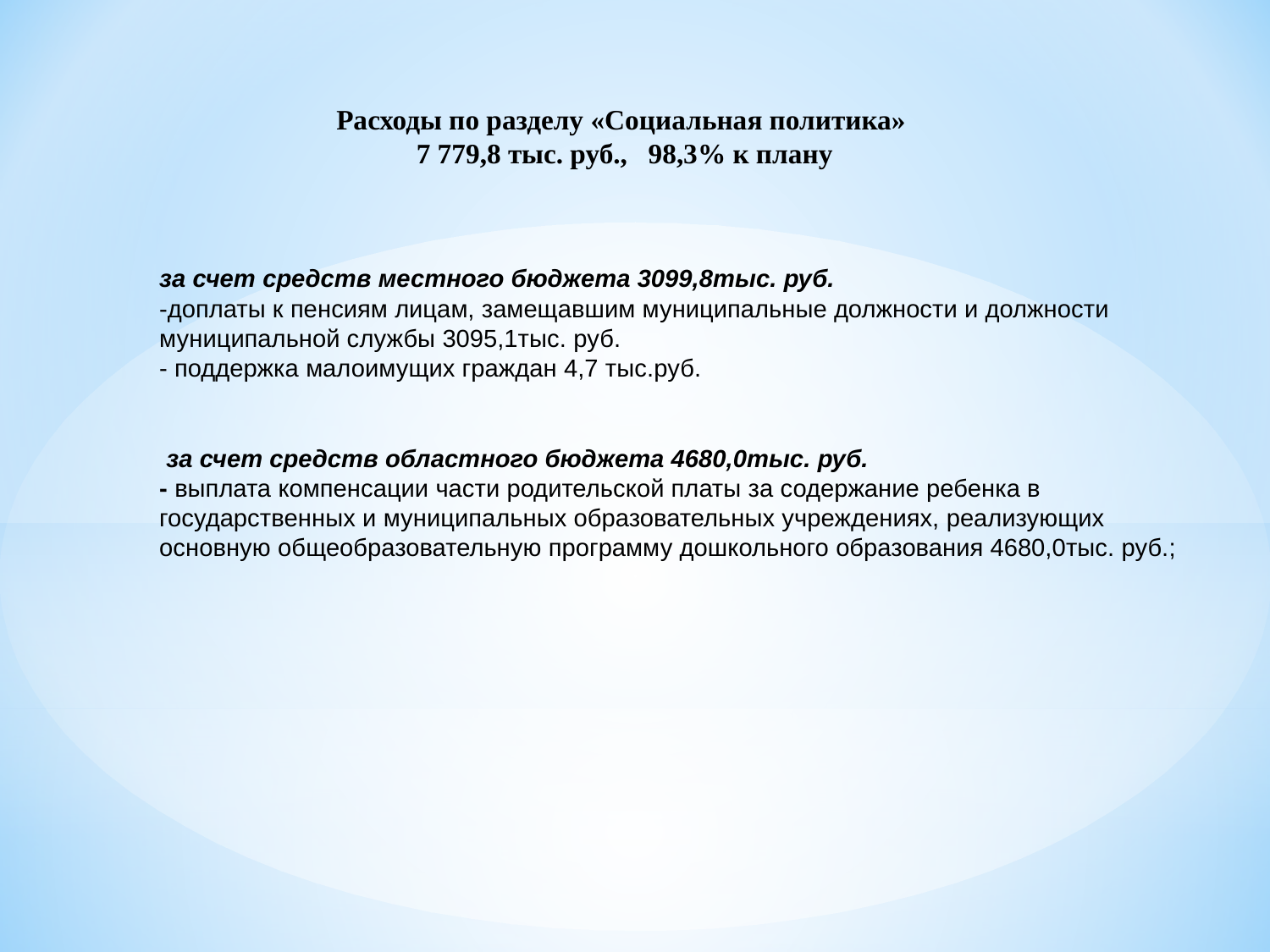

Расходы по разделу «Социальная политика»
7 779,8 тыс. руб.,   98,3% к плану
за счет средств местного бюджета 3099,8тыс. руб.
-доплаты к пенсиям лицам, замещавшим муниципальные должности и должности муниципальной службы 3095,1тыс. руб.
- поддержка малоимущих граждан 4,7 тыс.руб.

 за счет средств областного бюджета 4680,0тыс. руб.
- выплата компенсации части родительской платы за содержание ребенка в государственных и муниципальных образовательных учреждениях, реализующих основную общеобразовательную программу дошкольного образования 4680,0тыс. руб.;